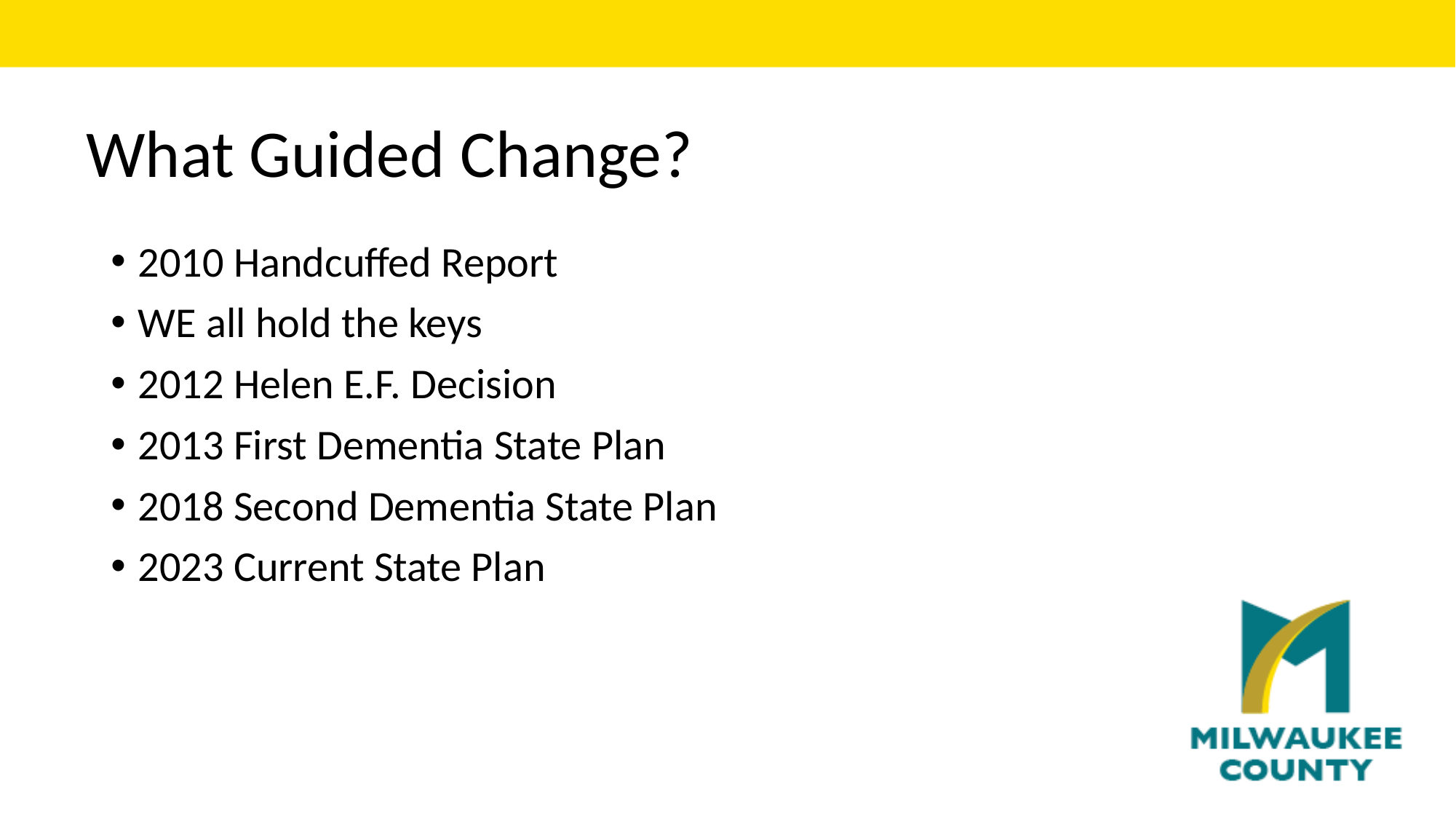

# What Guided Change?
2010 Handcuffed Report
WE all hold the keys
2012 Helen E.F. Decision
2013 First Dementia State Plan
2018 Second Dementia State Plan
2023 Current State Plan